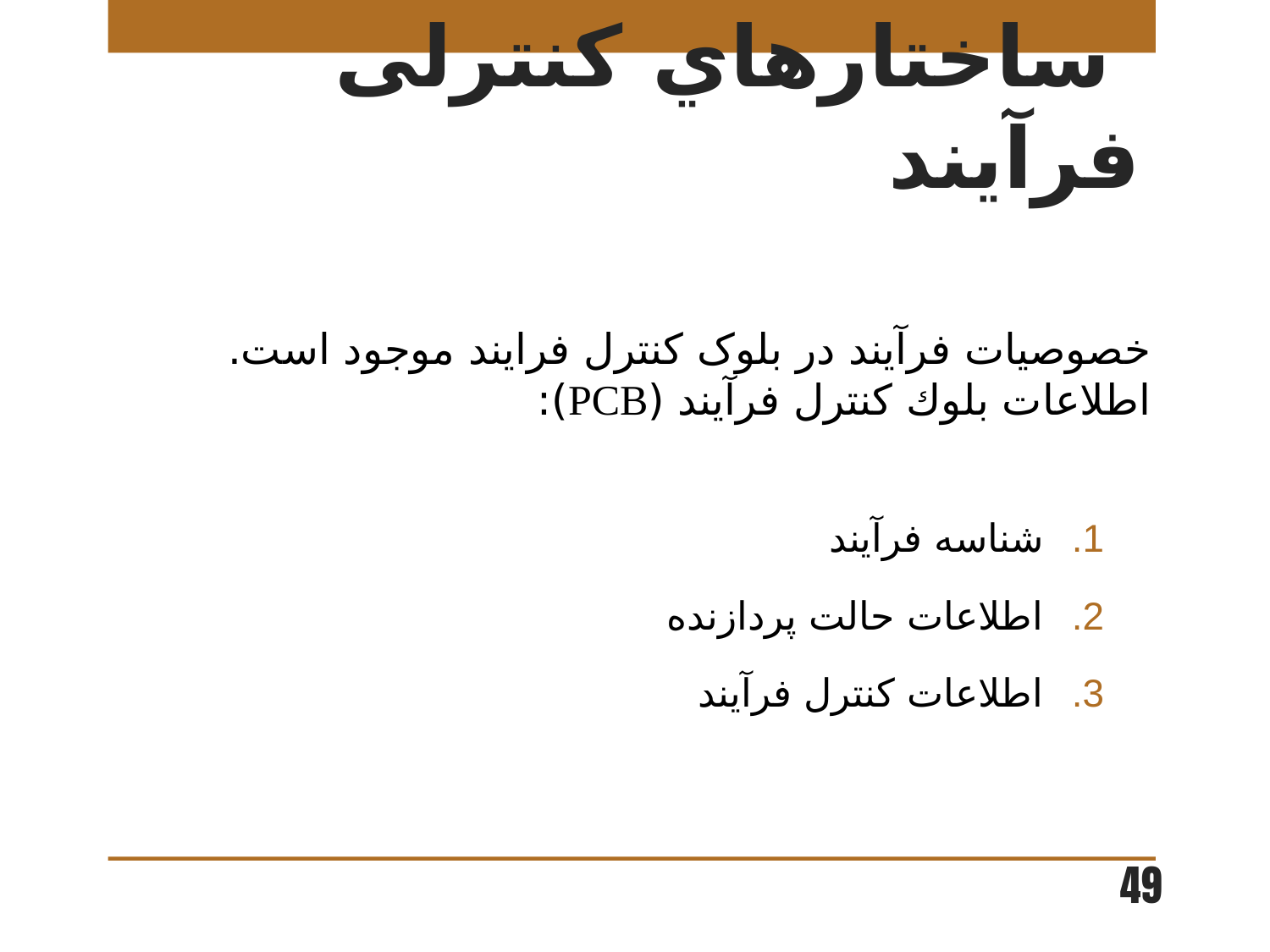

# ساختارهاي كنترلی فرآيند
خصوصیات فرآيند در بلوک کنترل فرایند موجود است. اطلاعات بلوك كنترل فرآيند (PCB):

شناسه فرآيند
اطلاعات حالت پردازنده
اطلاعات كنترل فرآيند
49